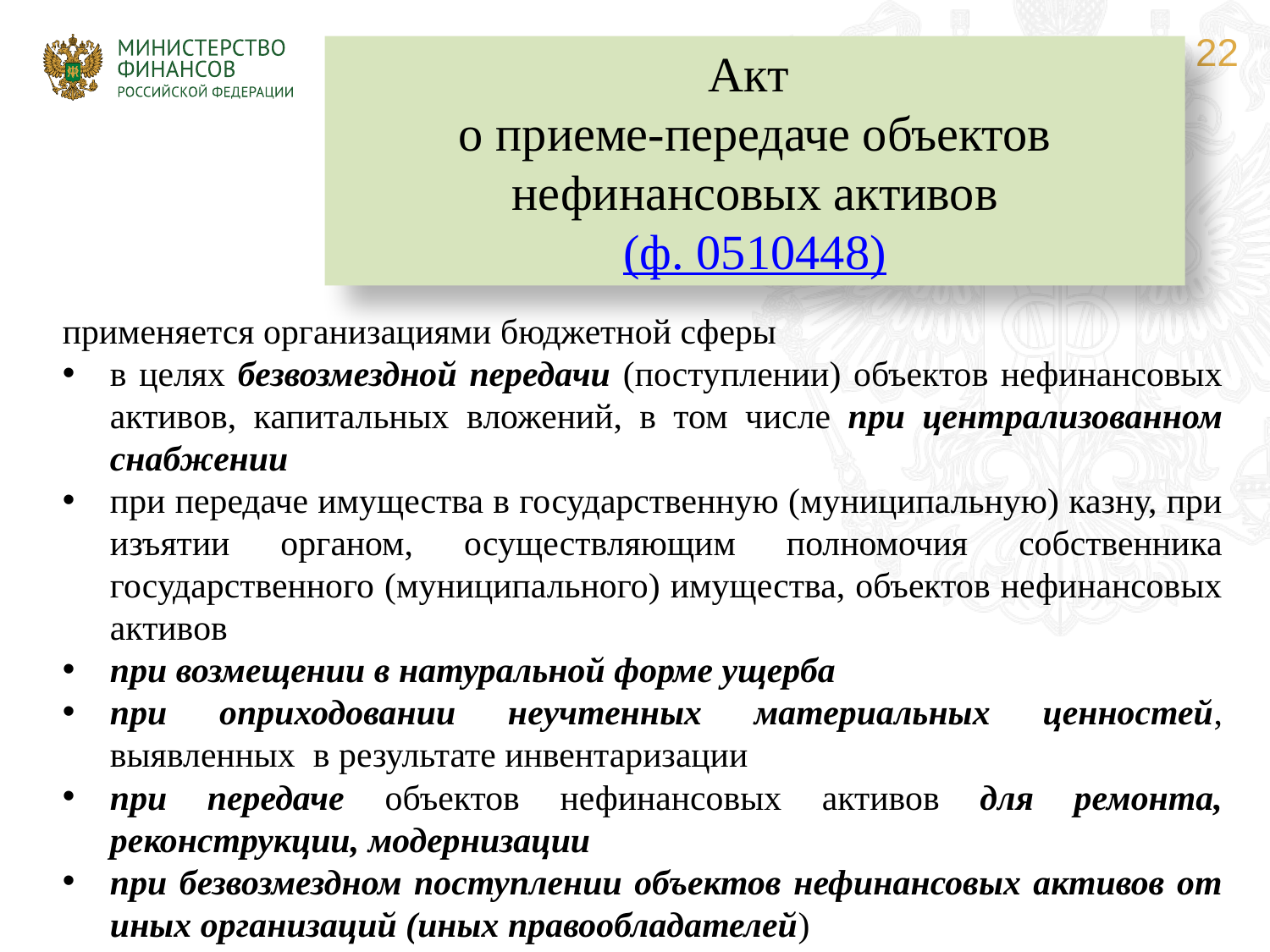

Акт
о приеме-передаче объектов нефинансовых активов
(ф. 0510448)
применяется организациями бюджетной сферы
в целях безвозмездной передачи (поступлении) объектов нефинансовых активов, капитальных вложений, в том числе при централизованном снабжении
при передаче имущества в государственную (муниципальную) казну, при изъятии органом, осуществляющим полномочия собственника государственного (муниципального) имущества, объектов нефинансовых активов
при возмещении в натуральной форме ущерба
при оприходовании неучтенных материальных ценностей, выявленных  в результате инвентаризации
при передаче объектов нефинансовых активов для ремонта, реконструкции, модернизации
при безвозмездном поступлении объектов нефинансовых активов от иных организаций (иных правообладателей)